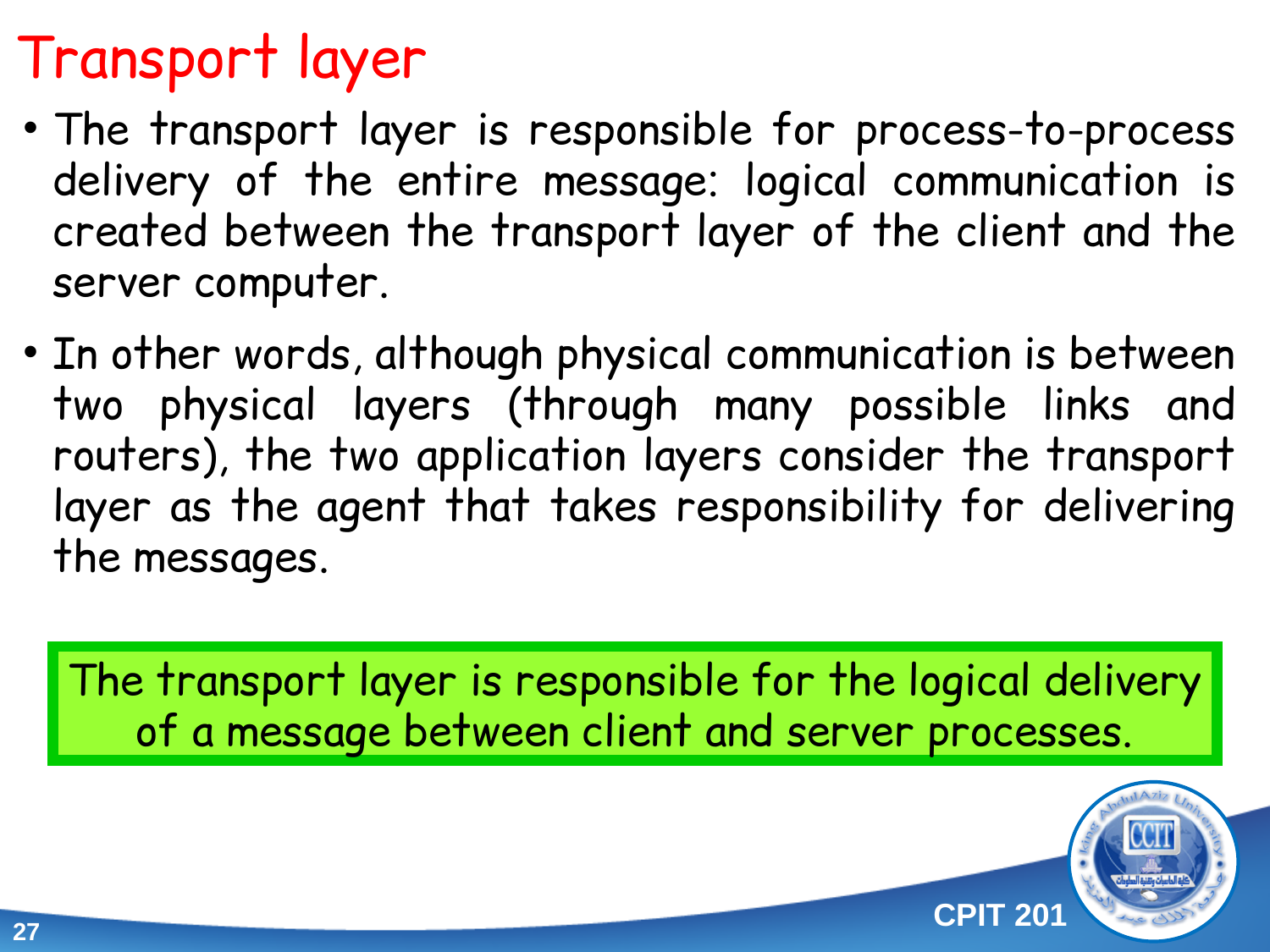

Transport layer
The transport layer is responsible for process-to-process delivery of the entire message: logical communication is created between the transport layer of the client and the server computer.
In other words, although physical communication is between two physical layers (through many possible links and routers), the two application layers consider the transport layer as the agent that takes responsibility for delivering the messages.
The transport layer is responsible for the logical delivery of a message between client and server processes.

27